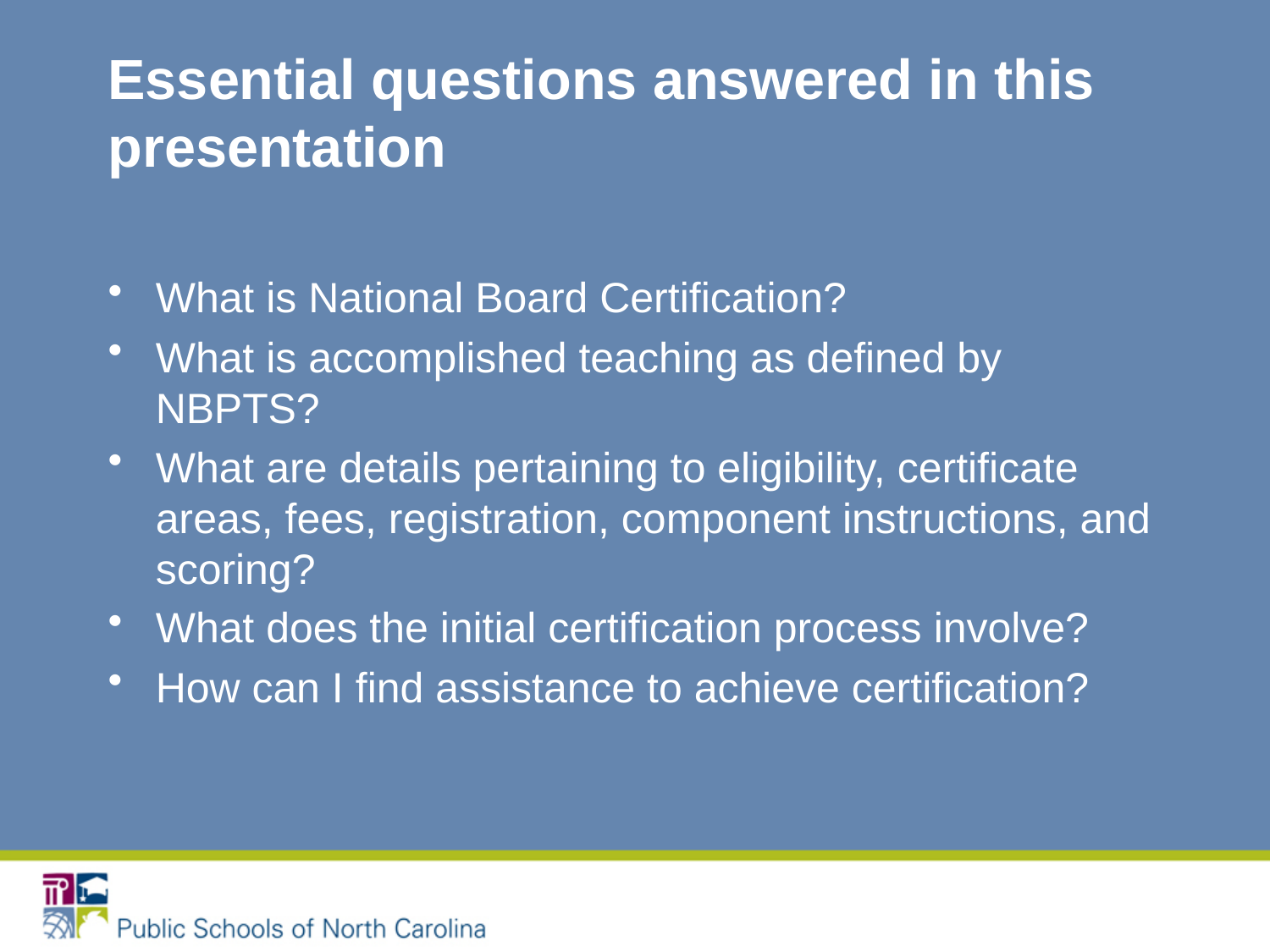

# Essential questions answered in this presentation
What is National Board Certification?
What is accomplished teaching as defined by NBPTS?
What are details pertaining to eligibility, certificate areas, fees, registration, component instructions, and scoring?
What does the initial certification process involve?
How can I find assistance to achieve certification?